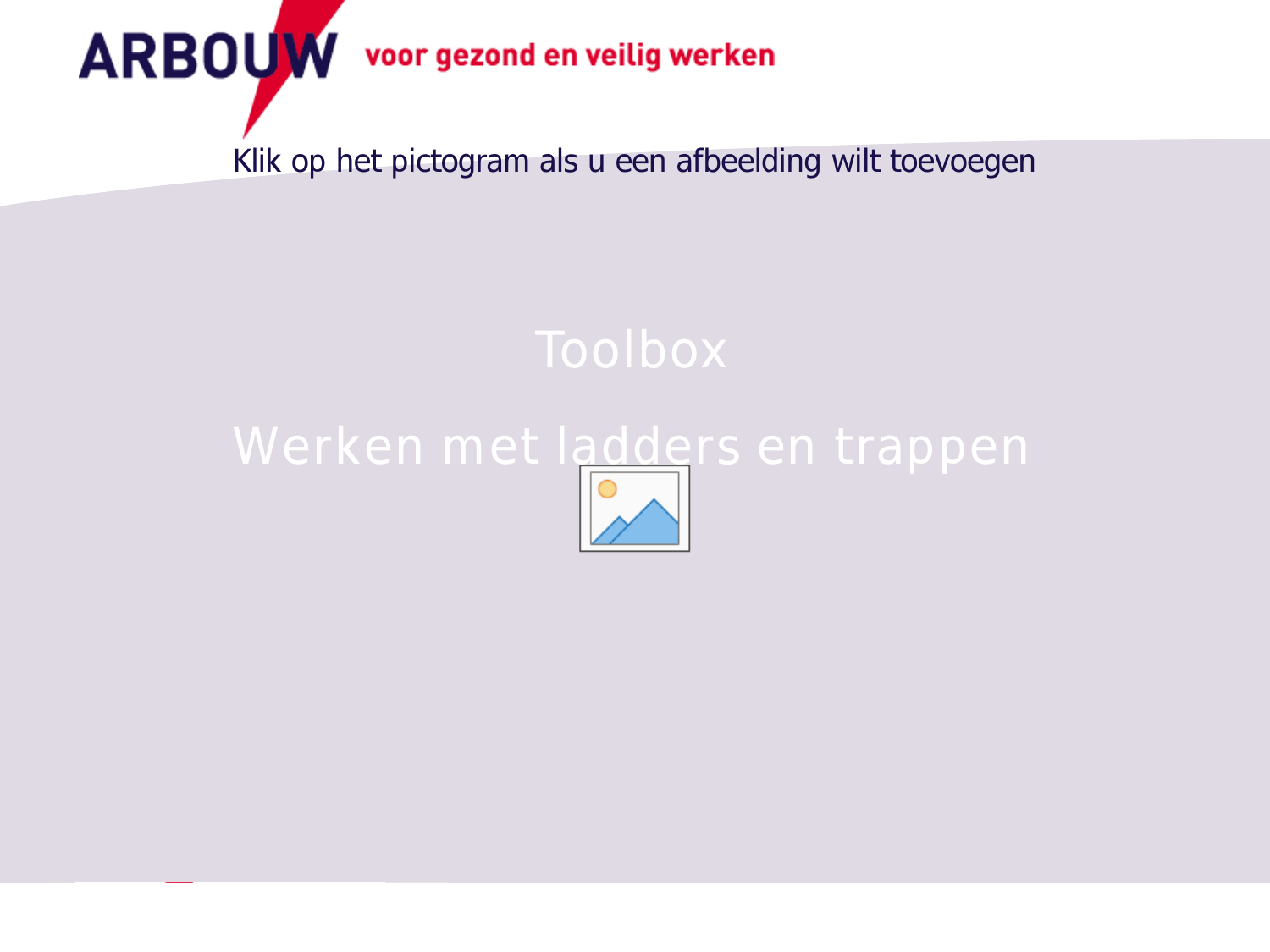

# Toolbox Werken met ladders en trappen